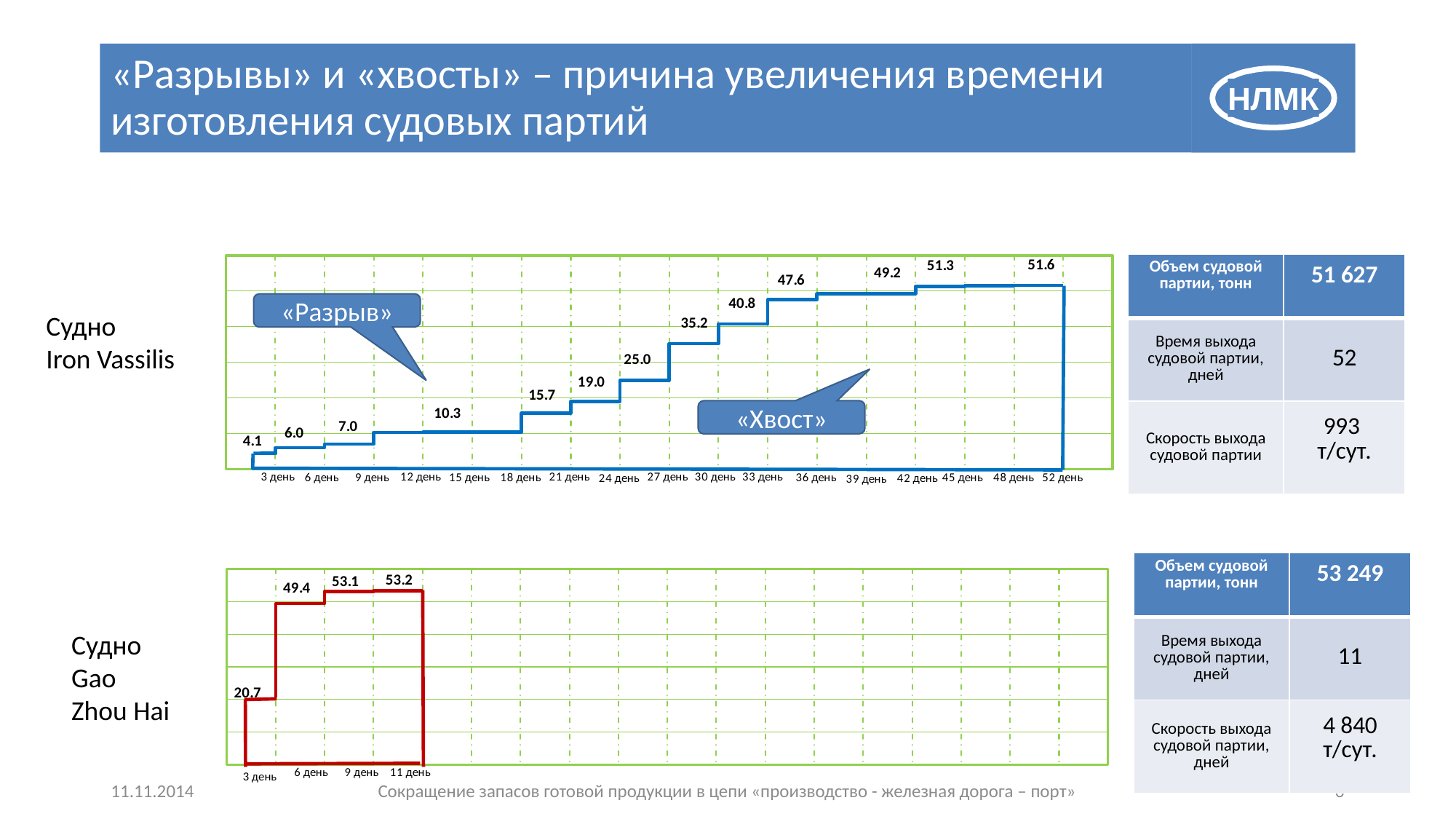

# «Разрывы» и «хвосты» – причина увеличения времени изготовления судовых партий

### Chart

| Category |  |
|---|---|
| Объем судовой партии, тонн | 51 627 |
| --- | --- |
| Время выхода судовой партии, дней | 52 |
| Скорость выхода судовой партии | 993 т/сут. |
«Разрыв»
Судно
Iron Vassilis
«Хвост»
| Объем судовой партии, тонн | 53 249 |
| --- | --- |
| Время выхода судовой партии, дней | 11 |
| Скорость выхода судовой партии, дней | 4 840 т/сут. |

### Chart

| Category |  |
|---|---|
Судно
Gao Zhou Hai
3 день
11.11.2014
6
Сокращение запасов готовой продукции в цепи «производство - железная дорога – порт»